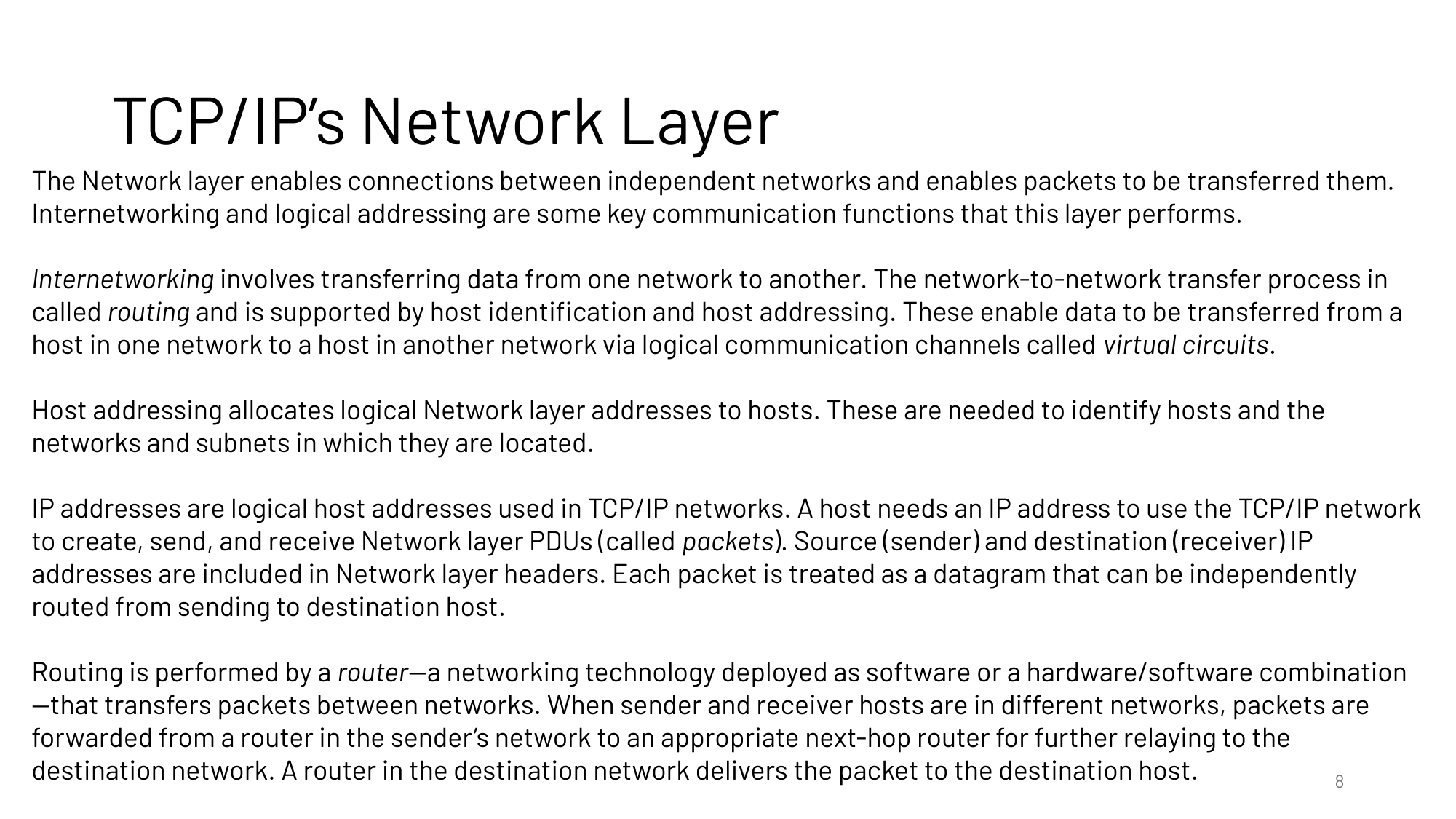

# TCP/IP’s Network Layer
The Network layer enables connections between independent networks and enables packets to be transferred them. Internetworking and logical addressing are some key communication functions that this layer performs.

Internetworking involves transferring data from one network to another. The network-to-network transfer process in called routing and is supported by host identification and host addressing. These enable data to be transferred from a host in one network to a host in another network via logical communication channels called virtual circuits.

Host addressing allocates logical Network layer addresses to hosts. These are needed to identify hosts and the networks and subnets in which they are located.

IP addresses are logical host addresses used in TCP/IP networks. A host needs an IP address to use the TCP/IP network to create, send, and receive Network layer PDUs (called packets). Source (sender) and destination (receiver) IP addresses are included in Network layer headers. Each packet is treated as a datagram that can be independently routed from sending to destination host.

Routing is performed by a router—a networking technology deployed as software or a hardware/software combination—that transfers packets between networks. When sender and receiver hosts are in different networks, packets are forwarded from a router in the sender’s network to an appropriate next-hop router for further relaying to the destination network. A router in the destination network delivers the packet to the destination host.
8